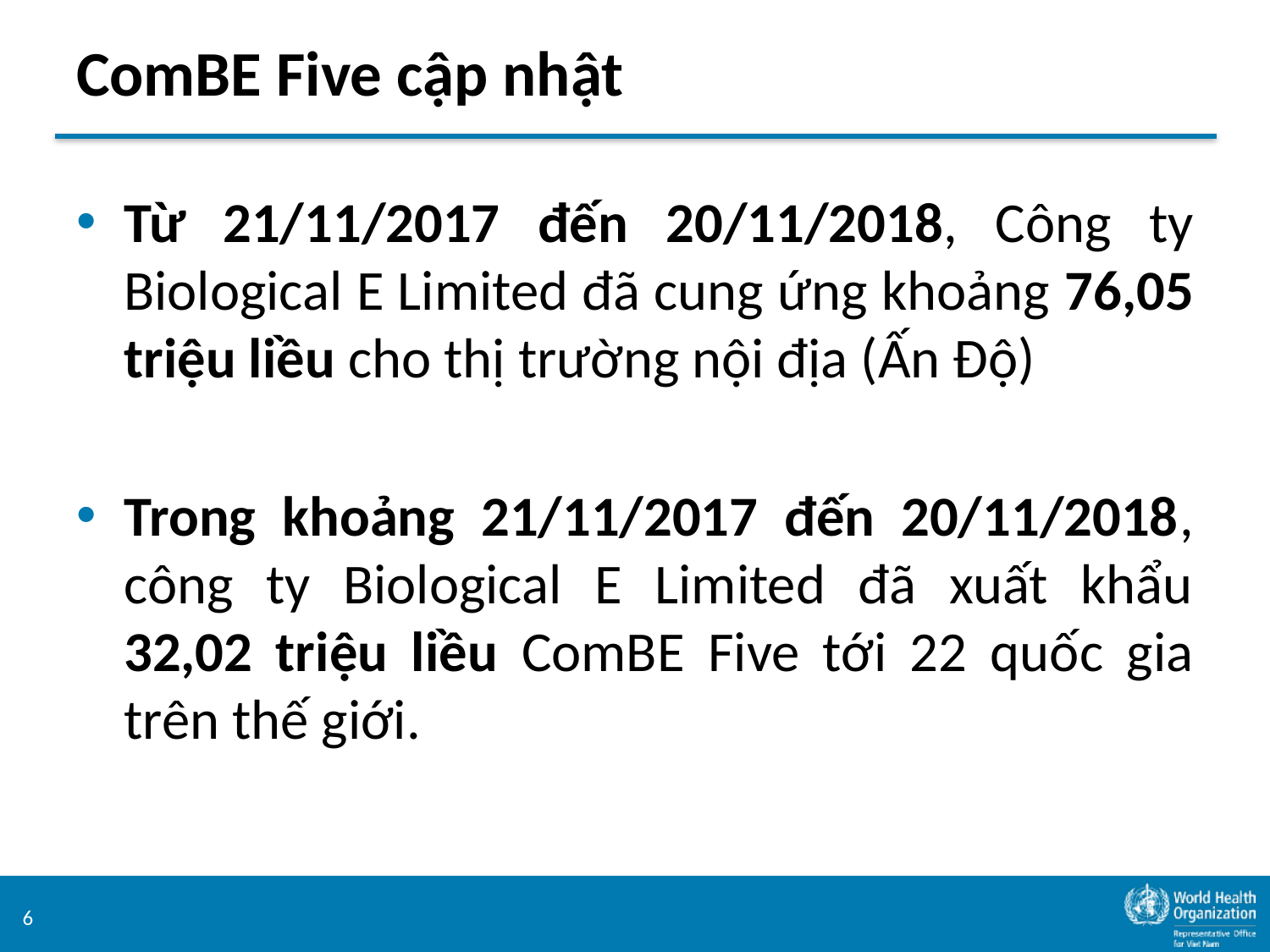

# ComBE Five cập nhật
Từ 21/11/2017 đến 20/11/2018, Công ty Biological E Limited đã cung ứng khoảng 76,05 triệu liều cho thị trường nội địa (Ấn Độ)

Trong khoảng 21/11/2017 đến 20/11/2018, công ty Biological E Limited đã xuất khẩu 32,02 triệu liều ComBE Five tới 22 quốc gia trên thế giới.
6